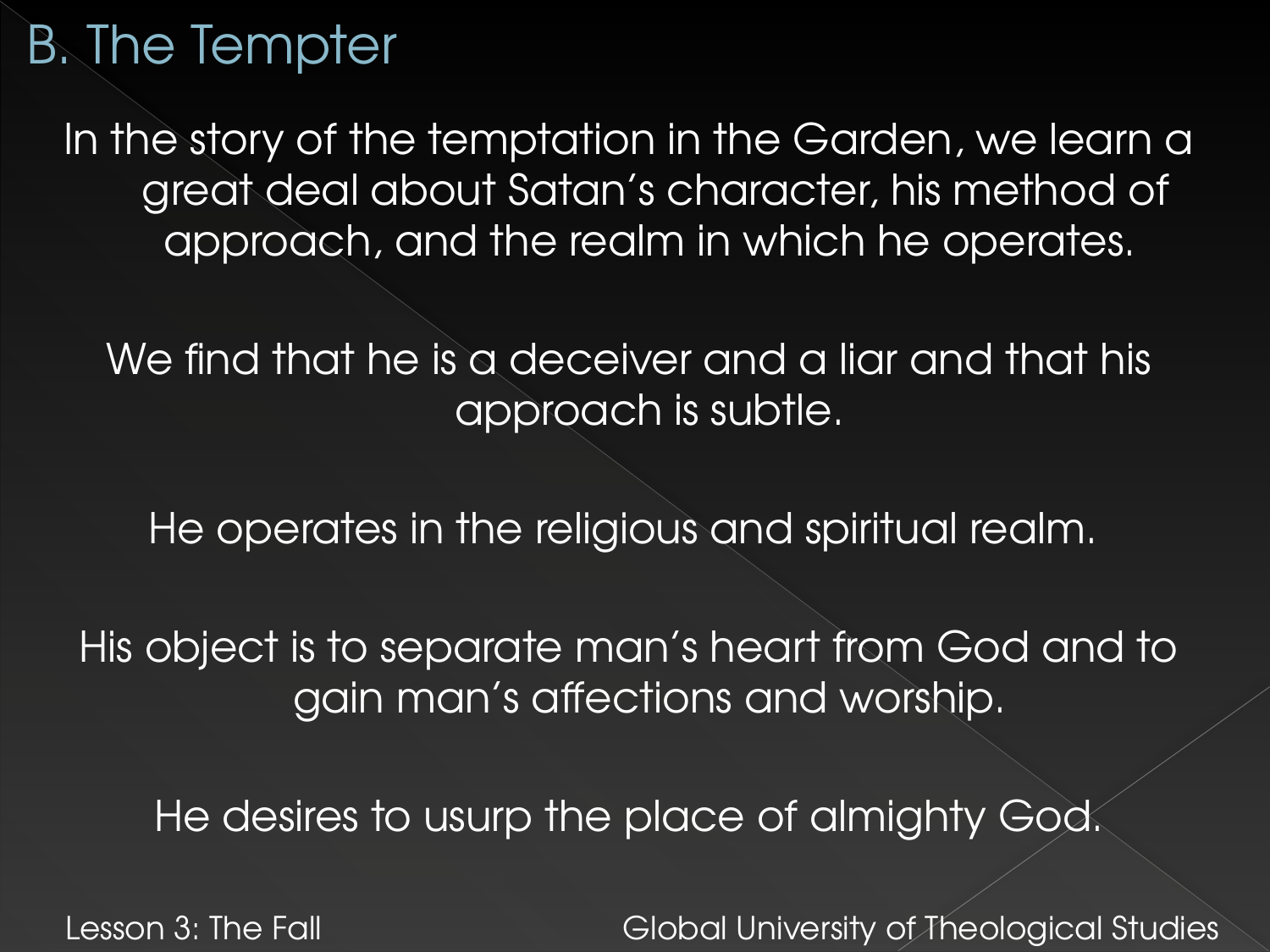

# B. The Tempter
In the story of the temptation in the Garden, we learn a great deal about Satan’s character, his method of approach, and the realm in which he operates.

We find that he is a deceiver and a liar and that his approach is subtle.

He operates in the religious and spiritual realm.

His object is to separate man’s heart from God and to gain man’s affections and worship.

He desires to usurp the place of almighty God.
Lesson 3: The Fall                                  Global University of Theological Studies